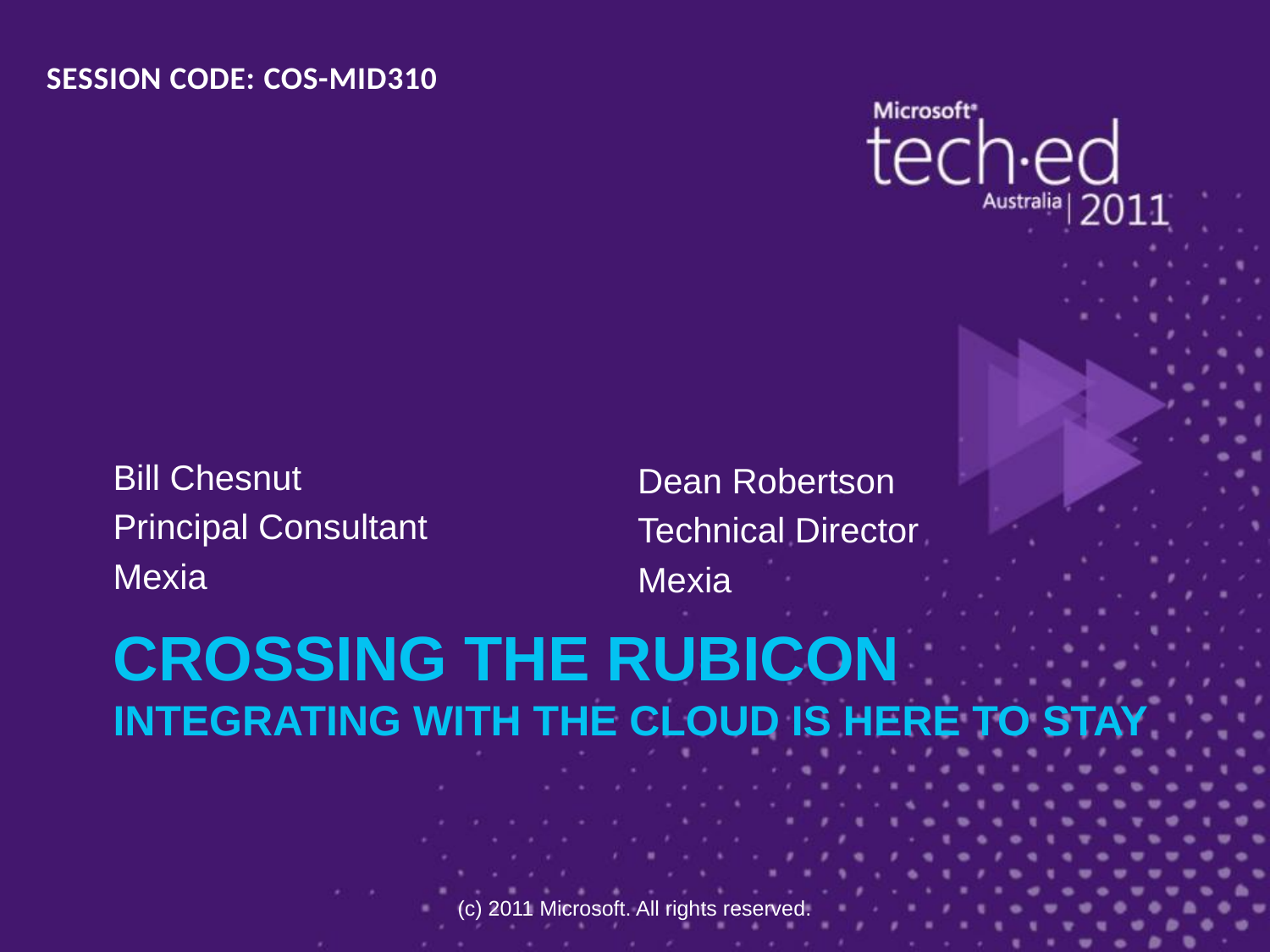

SESSION CODE: COS-MID310
Bill Chesnut
Principal Consultant
Mexia
Dean Robertson
Technical Director
Mexia
# Crossing the Rubicon Integrating with the Cloud Is Here to Stay
(c) 2011 Microsoft. All rights reserved.